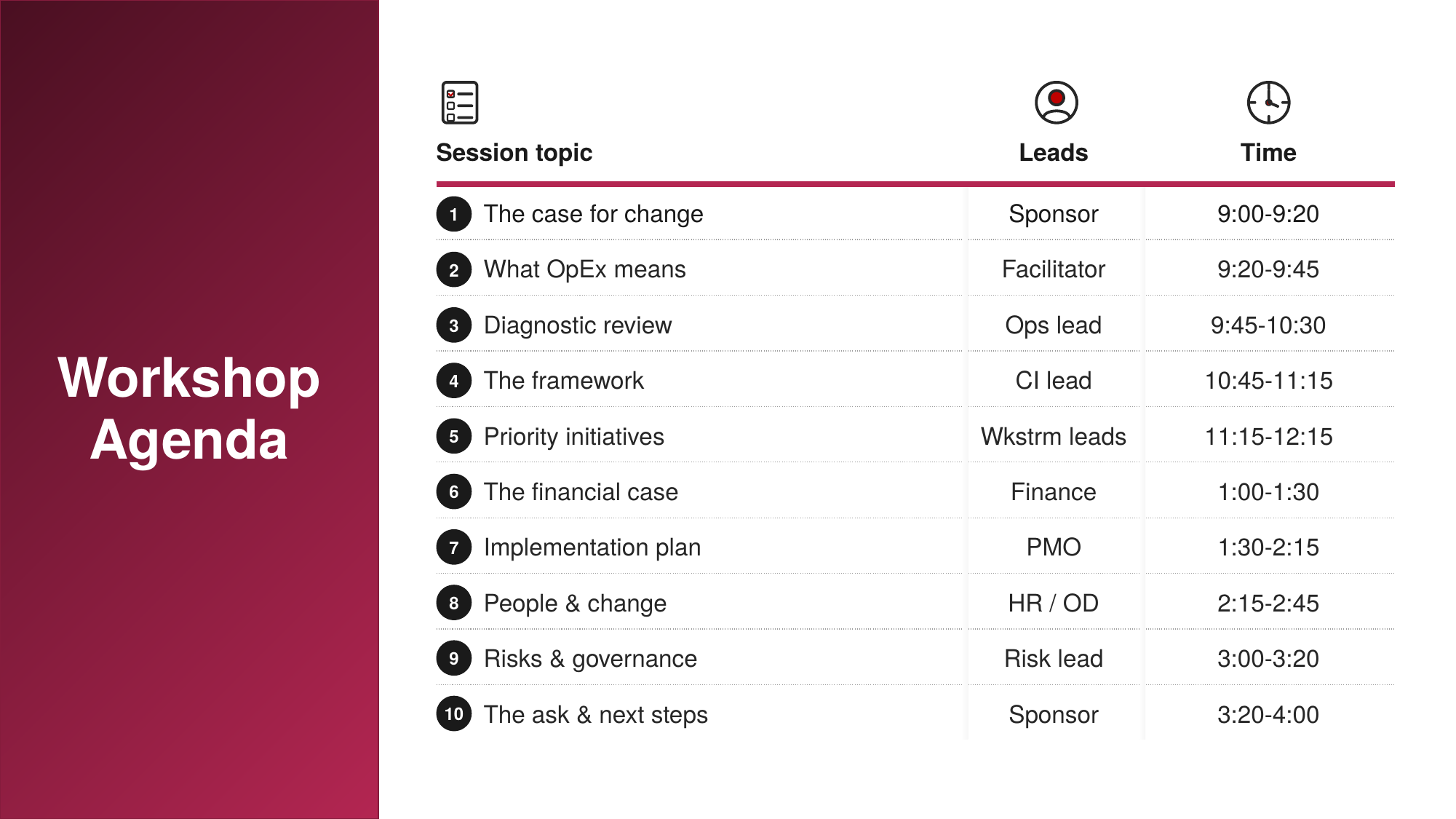

| Session topic | Leads | Time |
| --- | --- | --- |
| The case for change | Sponsor | 9:00-9:20 |
| What OpEx means | Facilitator | 9:20-9:45 |
| Diagnostic review | Ops lead | 9:45-10:30 |
| The framework | CI lead | 10:45-11:15 |
| Priority initiatives | Wkstrm leads | 11:15-12:15 |
| The financial case | Finance | 1:00-1:30 |
| Implementation plan | PMO | 1:30-2:15 |
| People & change | HR / OD | 2:15-2:45 |
| Risks & governance | Risk lead | 3:00-3:20 |
| The ask & next steps | Sponsor | 3:20-4:00 |

1
2
3
Workshop Agenda
4
5
6
7
8
9
10
2